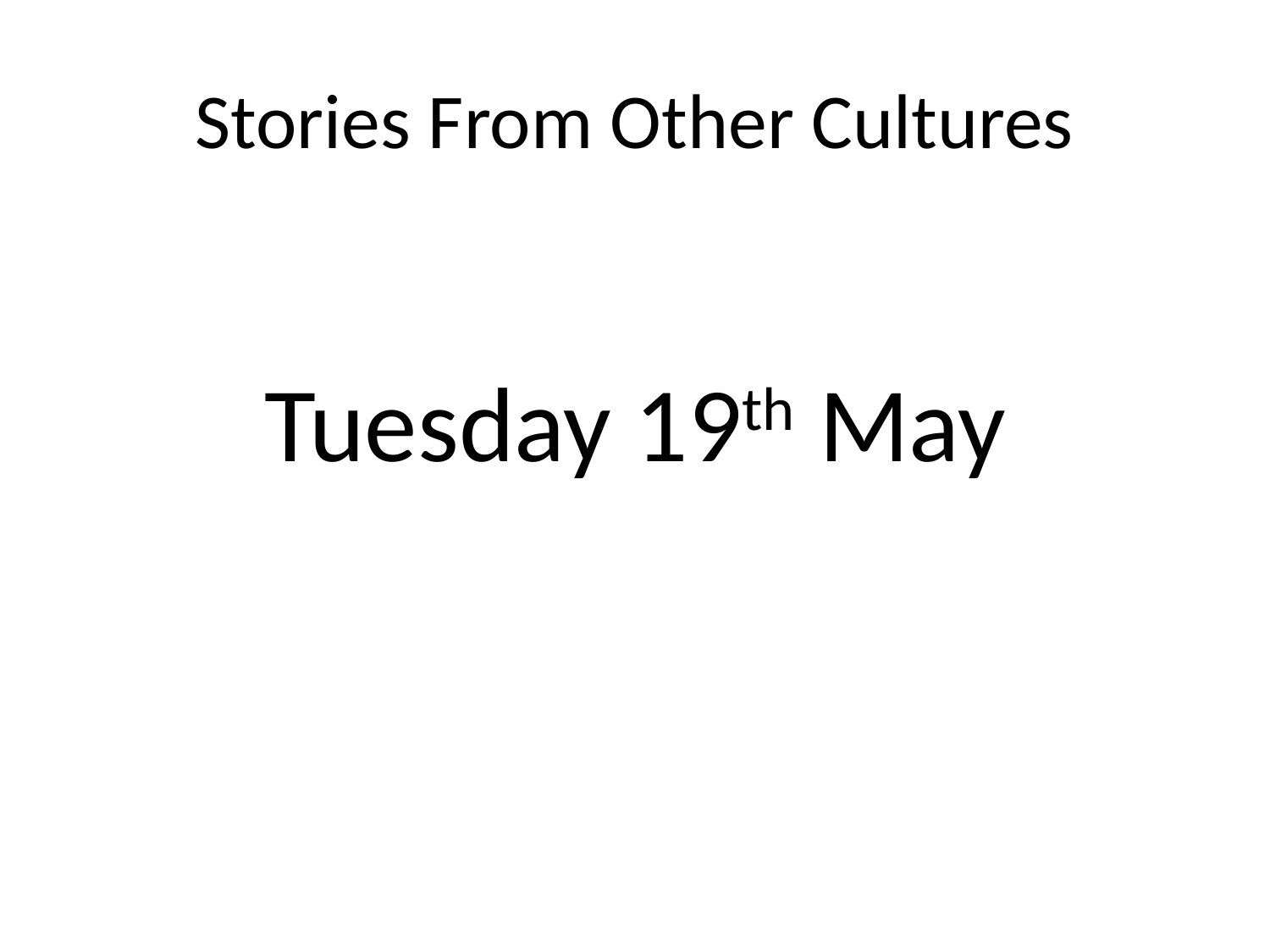

# Stories From Other Cultures

Tuesday 19th May